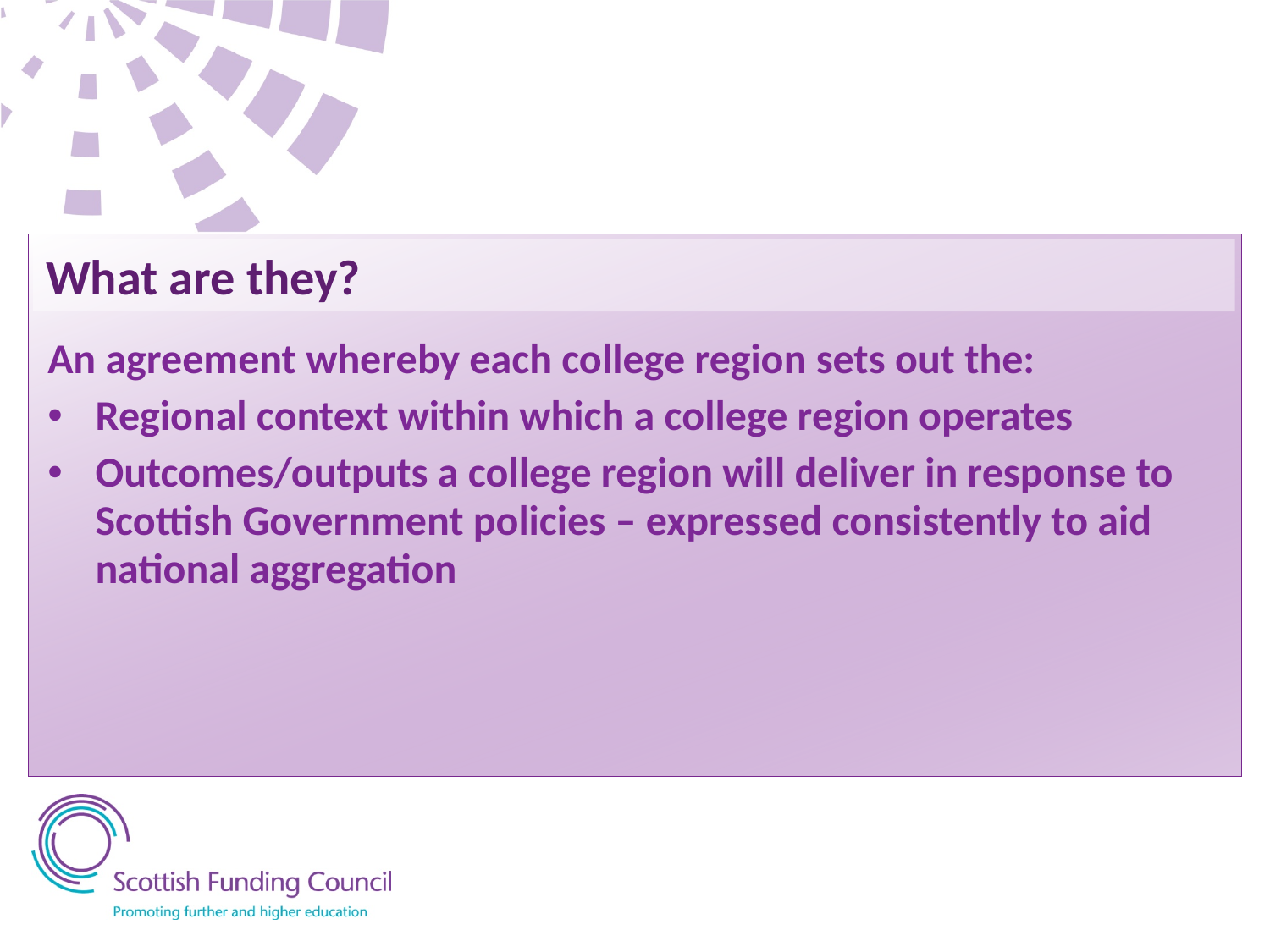

# What are they?
An agreement whereby each college region sets out the:
Regional context within which a college region operates
Outcomes/outputs a college region will deliver in response to Scottish Government policies – expressed consistently to aid national aggregation